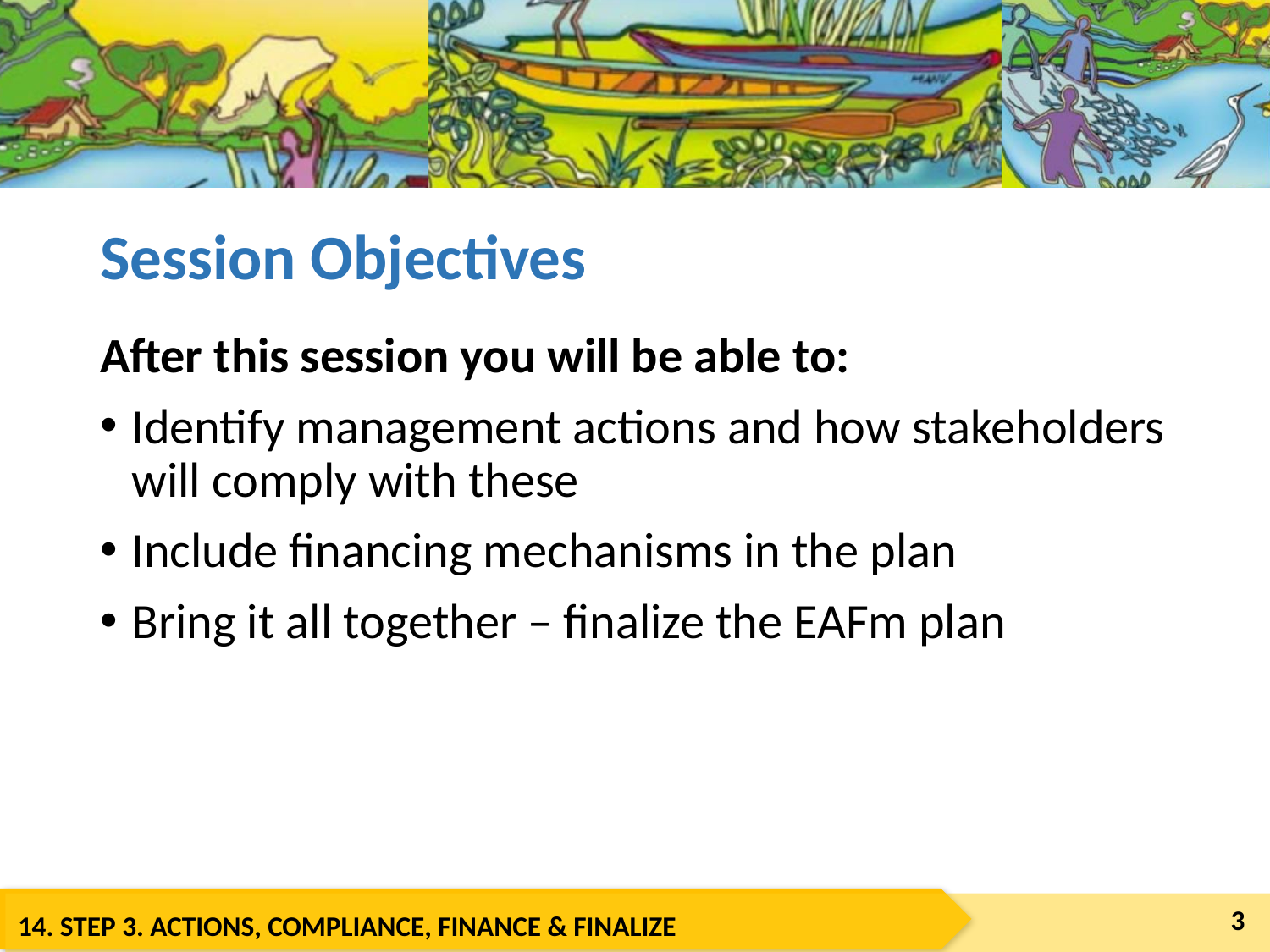

# Session Objectives

After this session you will be able to:
Identify management actions and how stakeholders will comply with these
Include financing mechanisms in the plan
Bring it all together – finalize the EAFm plan

3